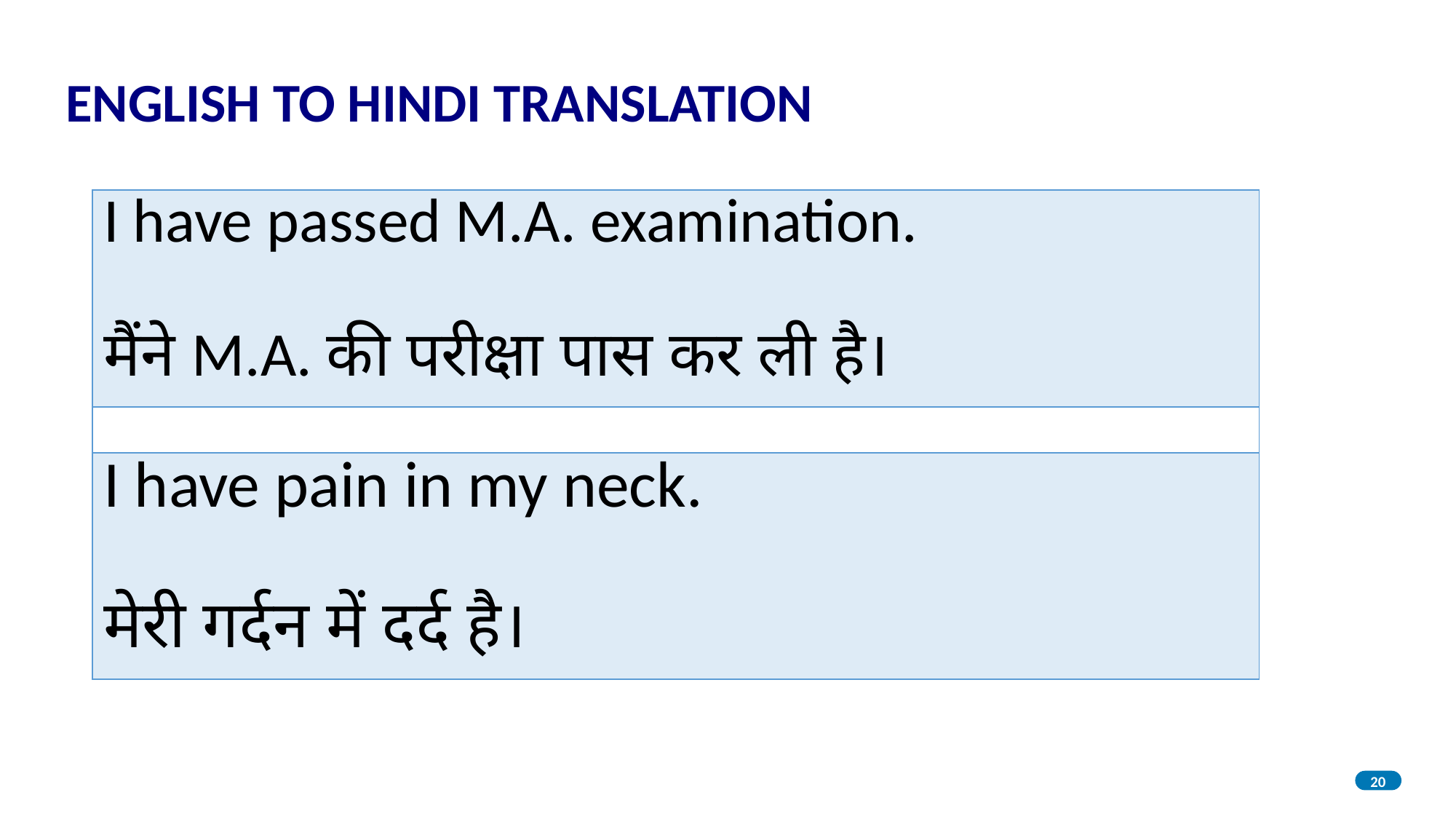

ENGLISH TO HINDI TRANSLATION
| I have passed M.A. examination. मैंने M.A. की परीक्षा पास कर ली है। |
| --- |
|  |
| I have pain in my neck. मेरी गर्दन में दर्द है। |
20